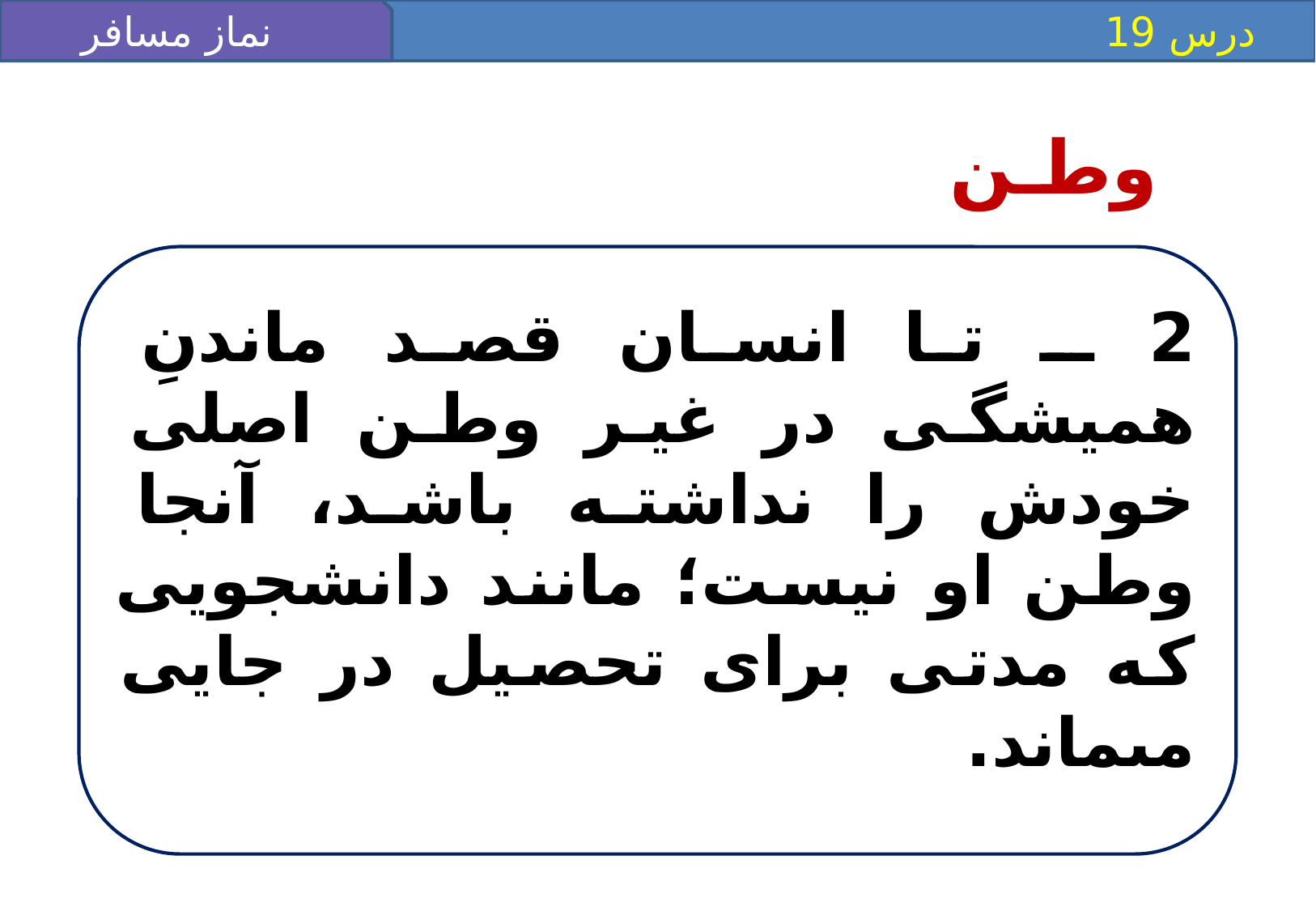

درس 19
نماز مسافر (2)
وطـن

2 ـ تا انسان قصد ماندنِ هميشگى در غير وطن اصلى خودش را نداشته باشد، آنجا وطن او نيست؛ مانند دانشجويى كه مدتى براى تحصيل در جايى مى‏ماند.